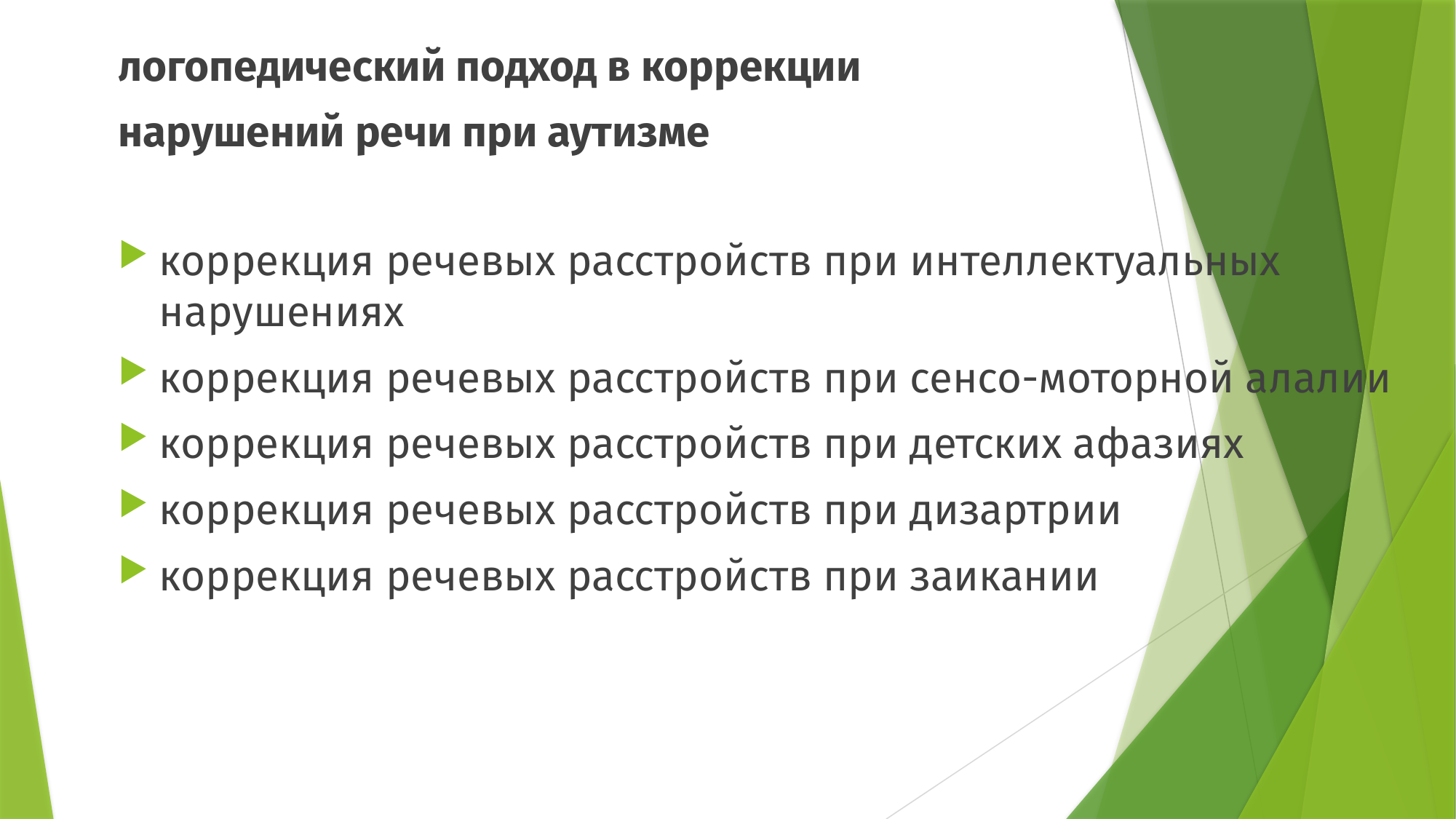

логопедический подход в коррекции
нарушений речи при аутизме

коррекция речевых расстройств при интеллектуальных нарушениях
коррекция речевых расстройств при сенсо-моторной алалии
коррекция речевых расстройств при детских афазиях
коррекция речевых расстройств при дизартрии
коррекция речевых расстройств при заикании